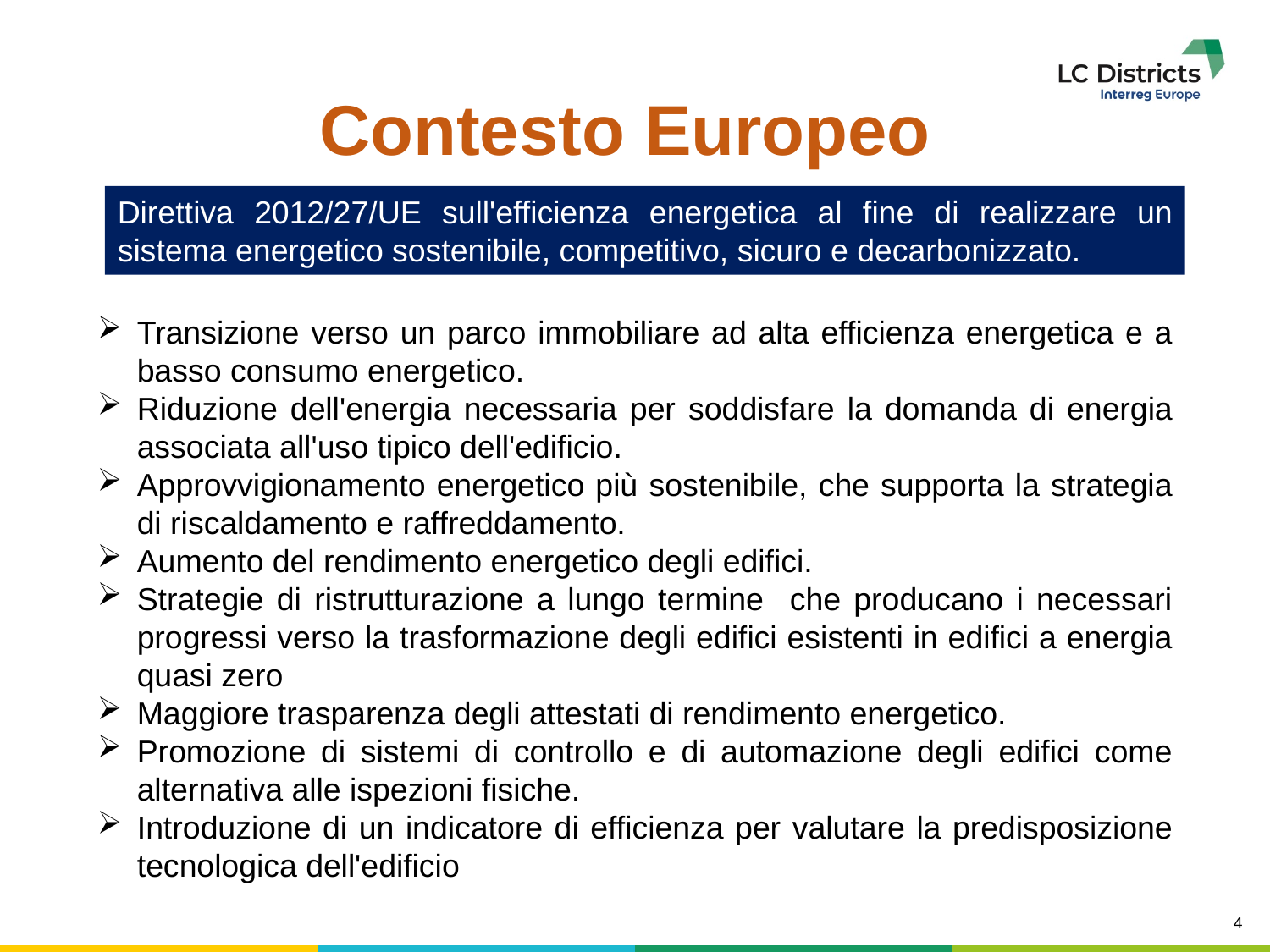

# Contesto Europeo
Direttiva 2012/27/UE sull'efficienza energetica al fine di realizzare un sistema energetico sostenibile, competitivo, sicuro e decarbonizzato.
Transizione verso un parco immobiliare ad alta efficienza energetica e a basso consumo energetico.
Riduzione dell'energia necessaria per soddisfare la domanda di energia associata all'uso tipico dell'edificio.
Approvvigionamento energetico più sostenibile, che supporta la strategia di riscaldamento e raffreddamento.
Aumento del rendimento energetico degli edifici.
Strategie di ristrutturazione a lungo termine  che producano i necessari progressi verso la trasformazione degli edifici esistenti in edifici a energia quasi zero
Maggiore trasparenza degli attestati di rendimento energetico.
Promozione di sistemi di controllo e di automazione degli edifici come alternativa alle ispezioni fisiche.
Introduzione di un indicatore di efficienza per valutare la predisposizione tecnologica dell'edificio